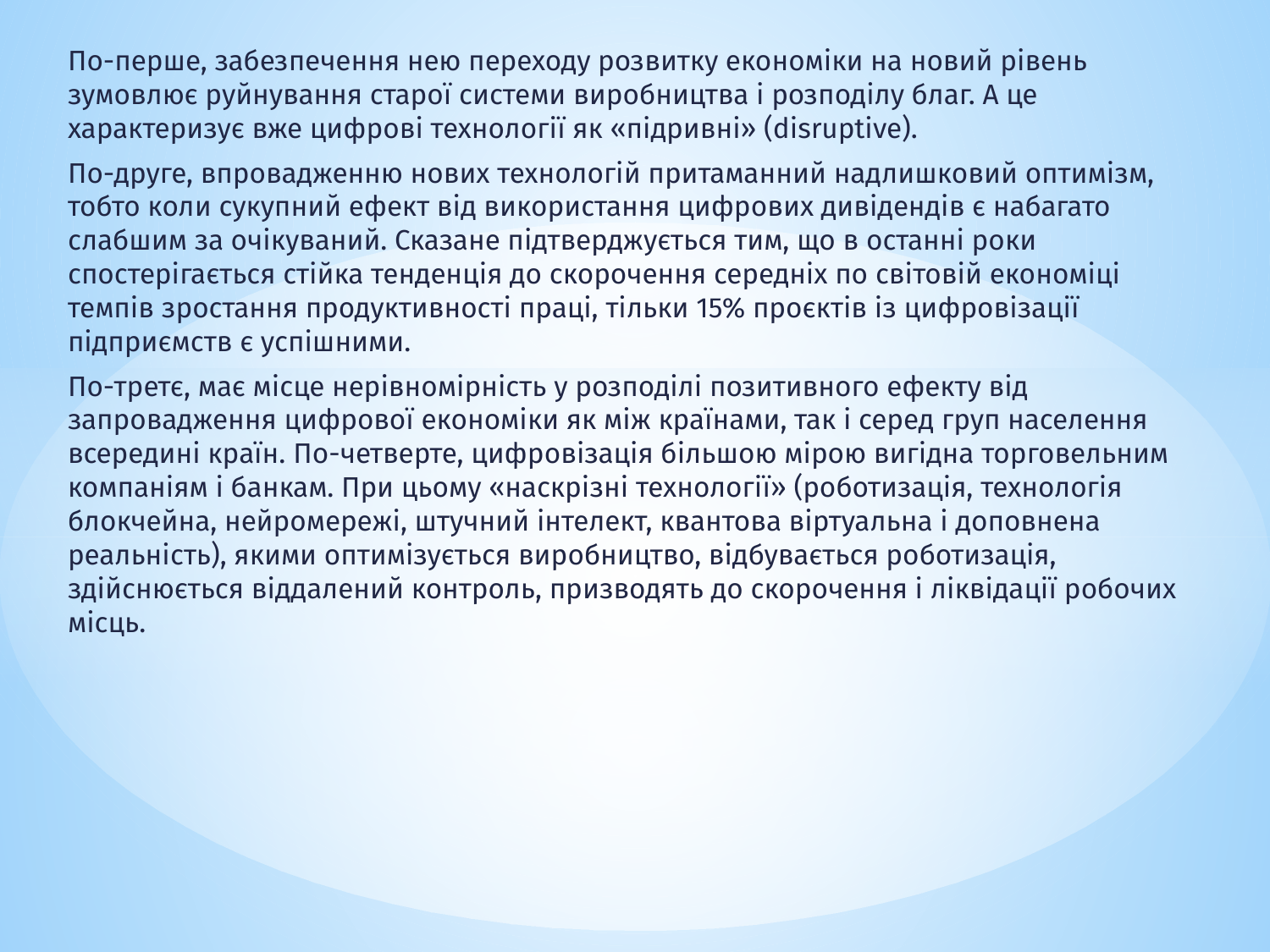

По-перше, забезпечення нею переходу розвитку економіки на новий рівень зумовлює руйнування старої системи виробництва і розподілу благ. А це характеризує вже цифрові технології як «підривні» (disruptive).
По-друге, впровадженню нових технологій притаманний надлишковий оптимізм, тобто коли сукупний ефект від використання цифрових дивідендів є набагато слабшим за очікуваний. Сказане підтверджується тим, що в останні роки спостерігається стійка тенденція до скорочення середніх по світовій економіці темпів зростання продуктивності праці, тільки 15% проєктів із цифровізації підприємств є успішними.
По-третє, має місце нерівномірність у розподілі позитивного ефекту від запровадження цифрової економіки як між країнами, так і серед груп населення всередині країн. По-четверте, цифровізація більшою мірою вигідна торговельним компаніям і банкам. При цьому «наскрізні технології» (роботизація, технологія блокчейна, нейромережі, штучний інтелект, квантова віртуальна і доповнена реальність), якими оптимізується виробництво, відбувається роботизація, здійснюється віддалений контроль, призводять до скорочення і ліквідації робочих місць.